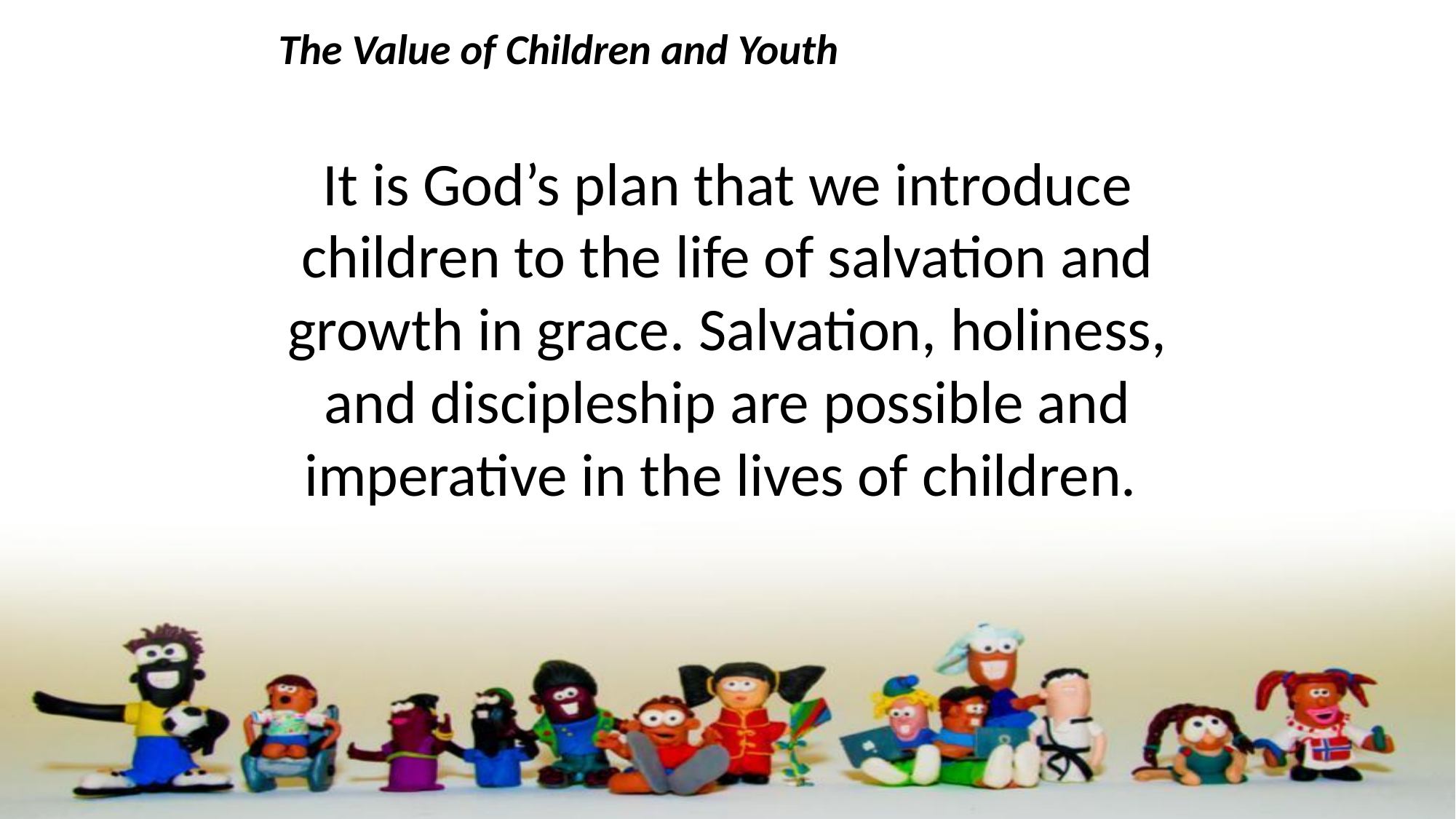

# The Value of Children and Youth
It is God’s plan that we introduce children to the life of salvation and growth in grace. Salvation, holiness, and discipleship are possible and imperative in the lives of children.